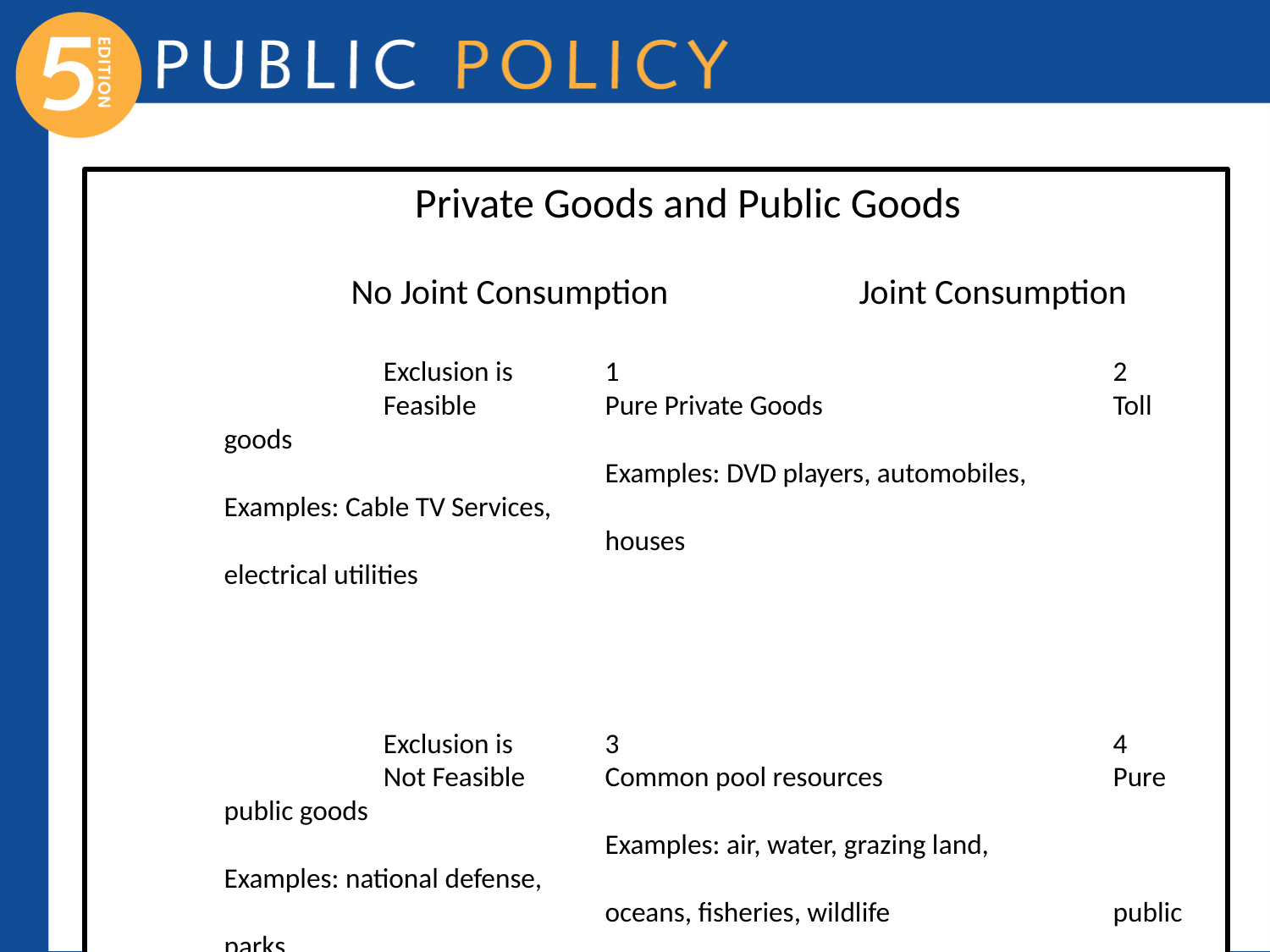

#
Private Goods and Public Goods

No Joint Consumption		Joint Consumption

Exclusion is	1				2
Feasible		Pure Private Goods			Toll goods
		Examples: DVD players, automobiles,	Examples: Cable TV Services,
		houses				electrical utilities

Exclusion is	3				4
Not Feasible	Common pool resources		Pure public goods
		Examples: air, water, grazing land,	Examples: national defense,
		oceans, fisheries, wildlife		public parks